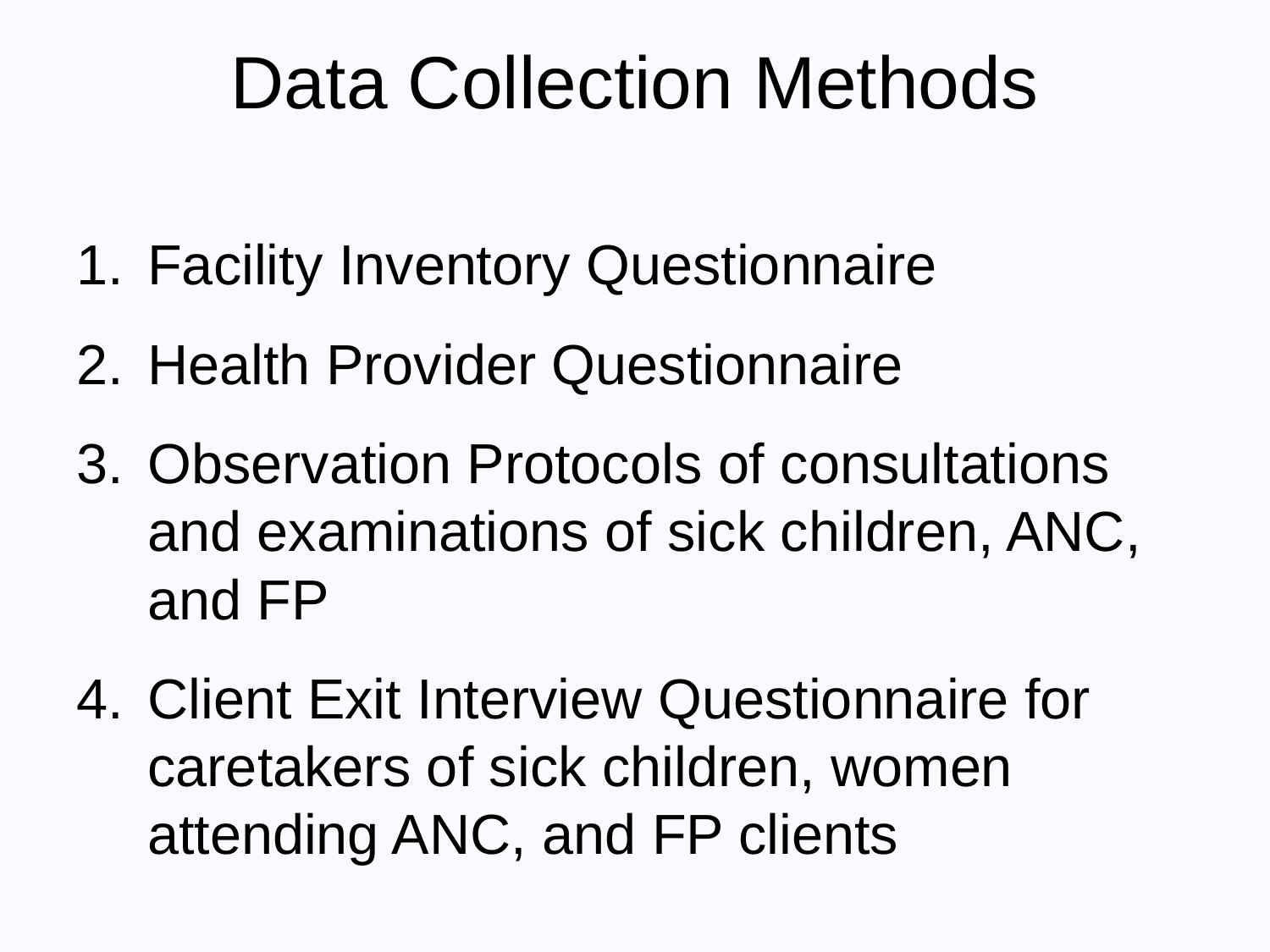

# Data Collection Methods
Facility Inventory Questionnaire
Health Provider Questionnaire
Observation Protocols of consultations and examinations of sick children, ANC, and FP
Client Exit Interview Questionnaire for caretakers of sick children, women attending ANC, and FP clients